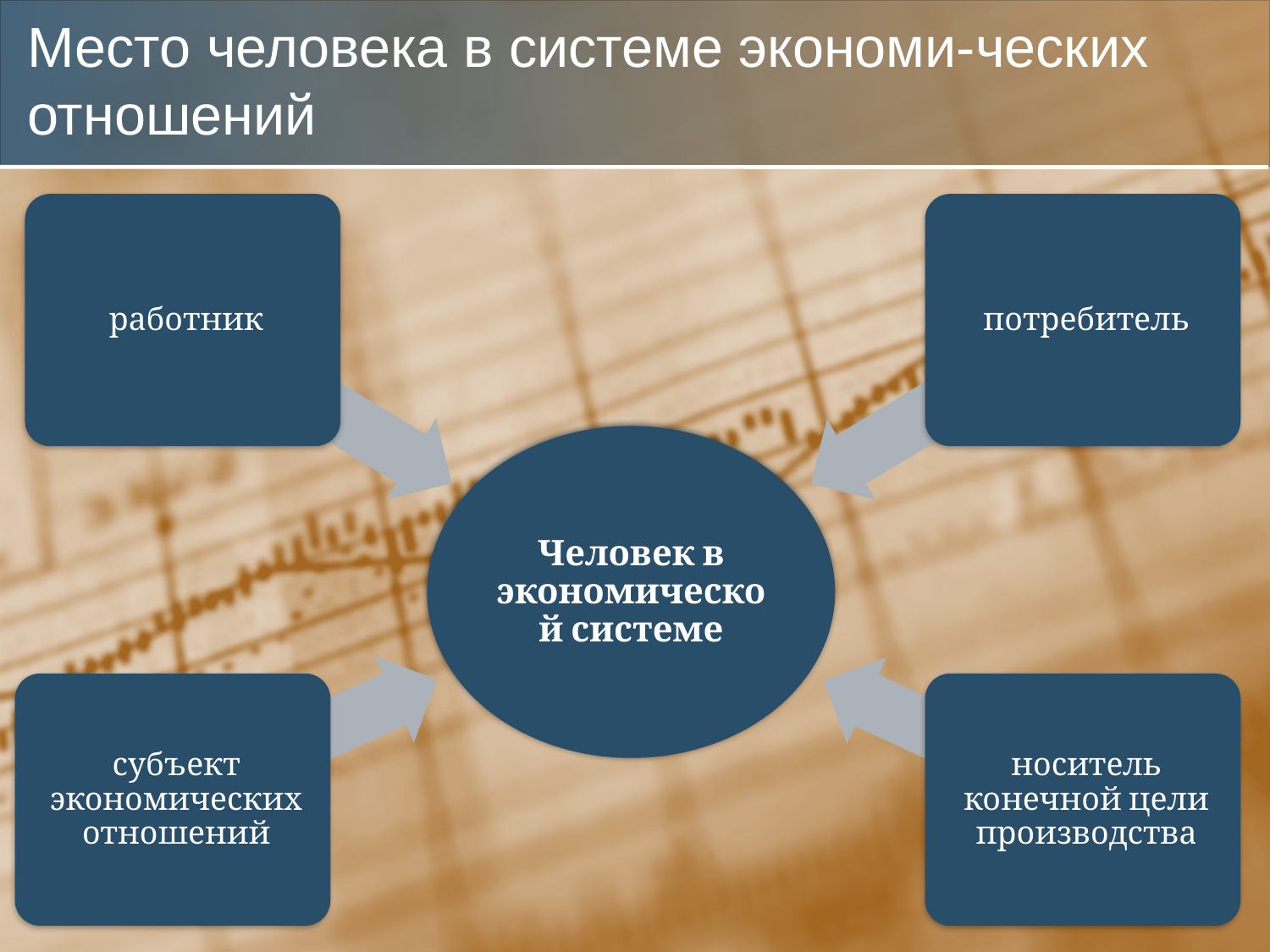

# Место человека в системе экономи-ческих отношений
Человек в экономической системе
субъект экономических отношений
работник
потребитель
носитель конечной цели производства